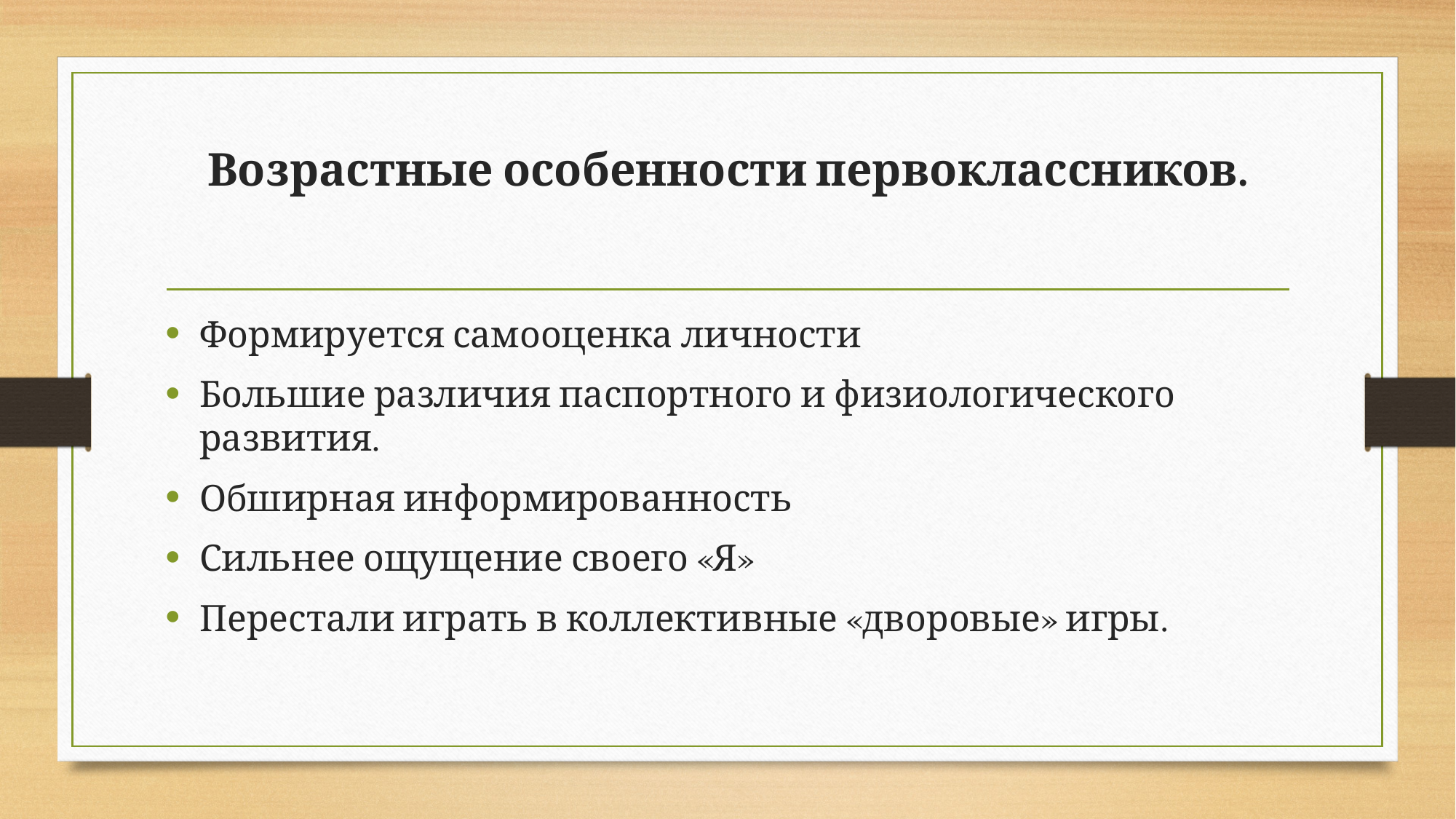

# Возрастные особенности первоклассников.
Формируется самооценка личности
Большие различия паспортного и физиологического развития.
Обширная информированность
Сильнее ощущение своего «Я»
Перестали играть в коллективные «дворовые» игры.